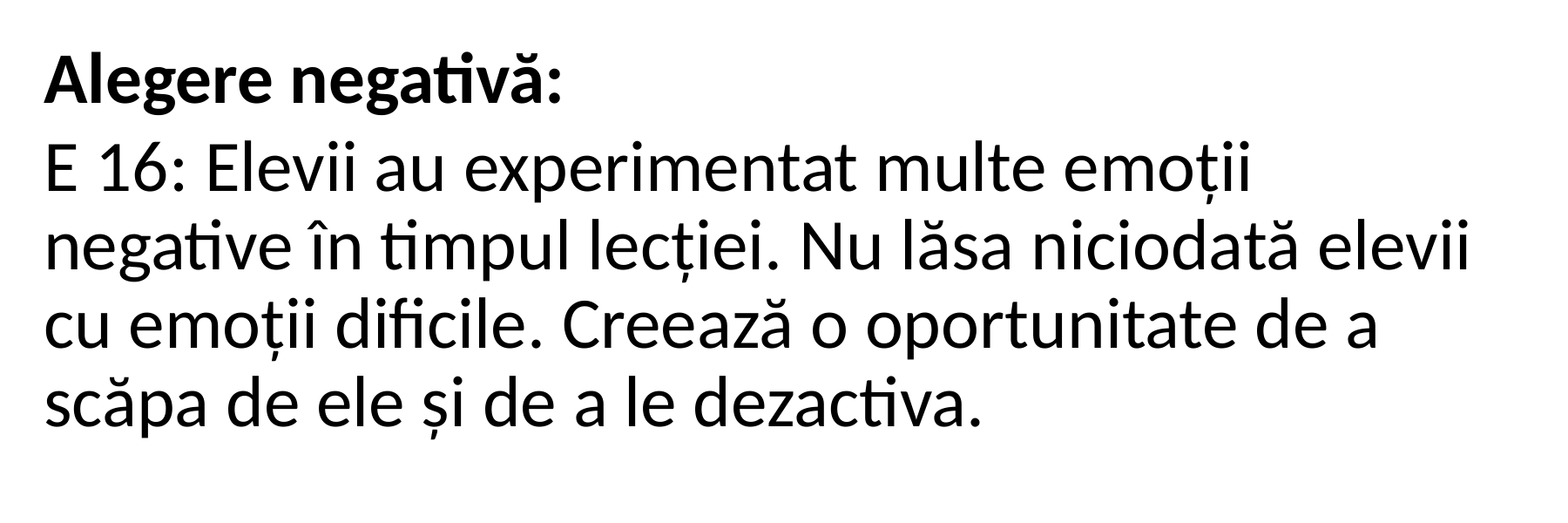

Alegere negativă:
E 16: Elevii au experimentat multe emoții negative în timpul lecției. Nu lăsa niciodată elevii cu emoții dificile. Creează o oportunitate de a scăpa de ele și de a le dezactiva.